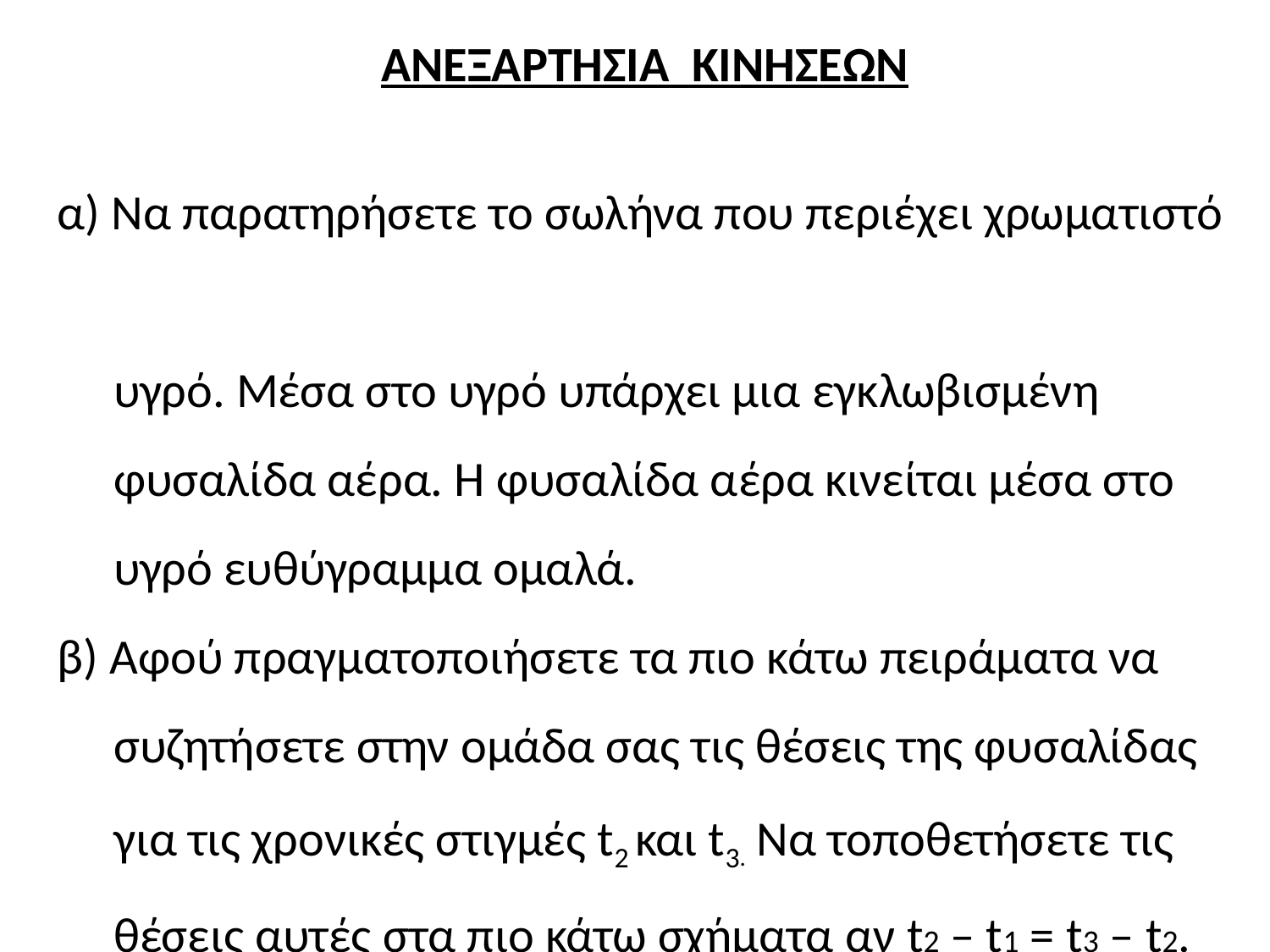

ΑΝΕΞΑΡΤΗΣΙΑ  ΚΙΝΗΣΕΩΝ

α) Να παρατηρήσετε το σωλήνα που περιέχει χρωματιστό
     υγρό. Μέσα στο υγρό υπάρχει μια εγκλωβισμένη
     φυσαλίδα αέρα. Η φυσαλίδα αέρα κινείται μέσα στο
     υγρό ευθύγραμμα ομαλά.
β) Αφού πραγματοποιήσετε τα πιο κάτω πειράματα να
     συζητήσετε στην ομάδα σας τις θέσεις της φυσαλίδας
     για τις χρονικές στιγμές t2 και t3. Να τοποθετήσετε τις
     θέσεις αυτές στα πιο κάτω σχήματα αν t2 – t1 = t3 – t2.